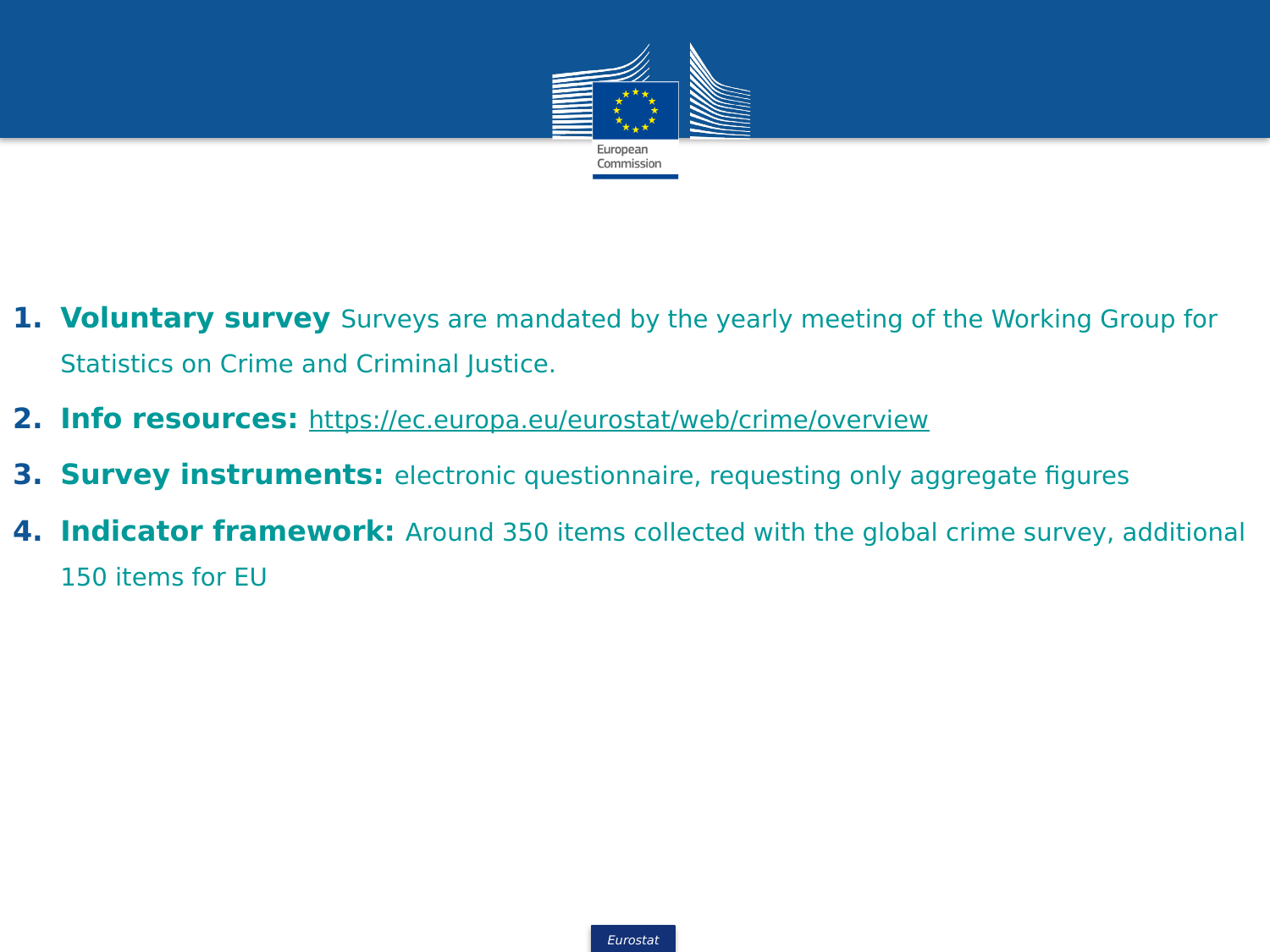

Voluntary survey Surveys are mandated by the yearly meeting of the Working Group for Statistics on Crime and Criminal Justice.
Info resources: https://ec.europa.eu/eurostat/web/crime/overview
Survey instruments: electronic questionnaire, requesting only aggregate figures
Indicator framework: Around 350 items collected with the global crime survey, additional 150 items for EU